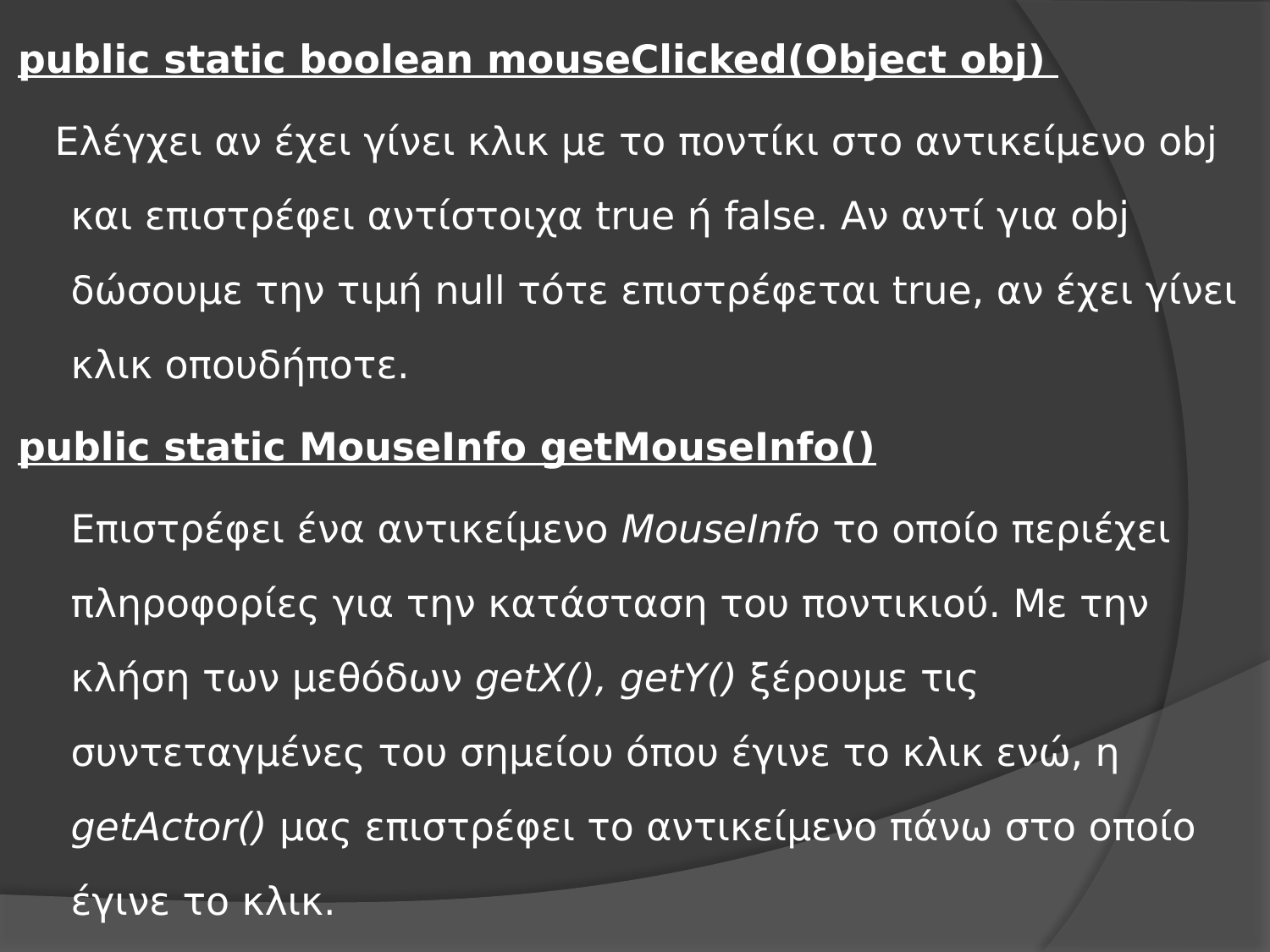

public static boolean mouseClicked(Object obj)
   Ελέγχει αν έχει γίνει κλικ με το ποντίκι στο αντικείμενο obj και επιστρέφει αντίστοιχα true ή false. Αν αντί για obj δώσουμε την τιμή null τότε επιστρέφεται true, αν έχει γίνει κλικ οπουδήποτε.
public static MouseInfo getMouseInfo()
	Επιστρέφει ένα αντικείμενο MouseInfo το οποίο περιέχει πληροφορίες για την κατάσταση του ποντικιού. Με την κλήση των μεθόδων getX(), getY() ξέρουμε τις συντεταγμένες του σημείου όπου έγινε το κλικ ενώ, η getActor() μας επιστρέφει το αντικείμενο πάνω στο οποίο έγινε το κλικ.